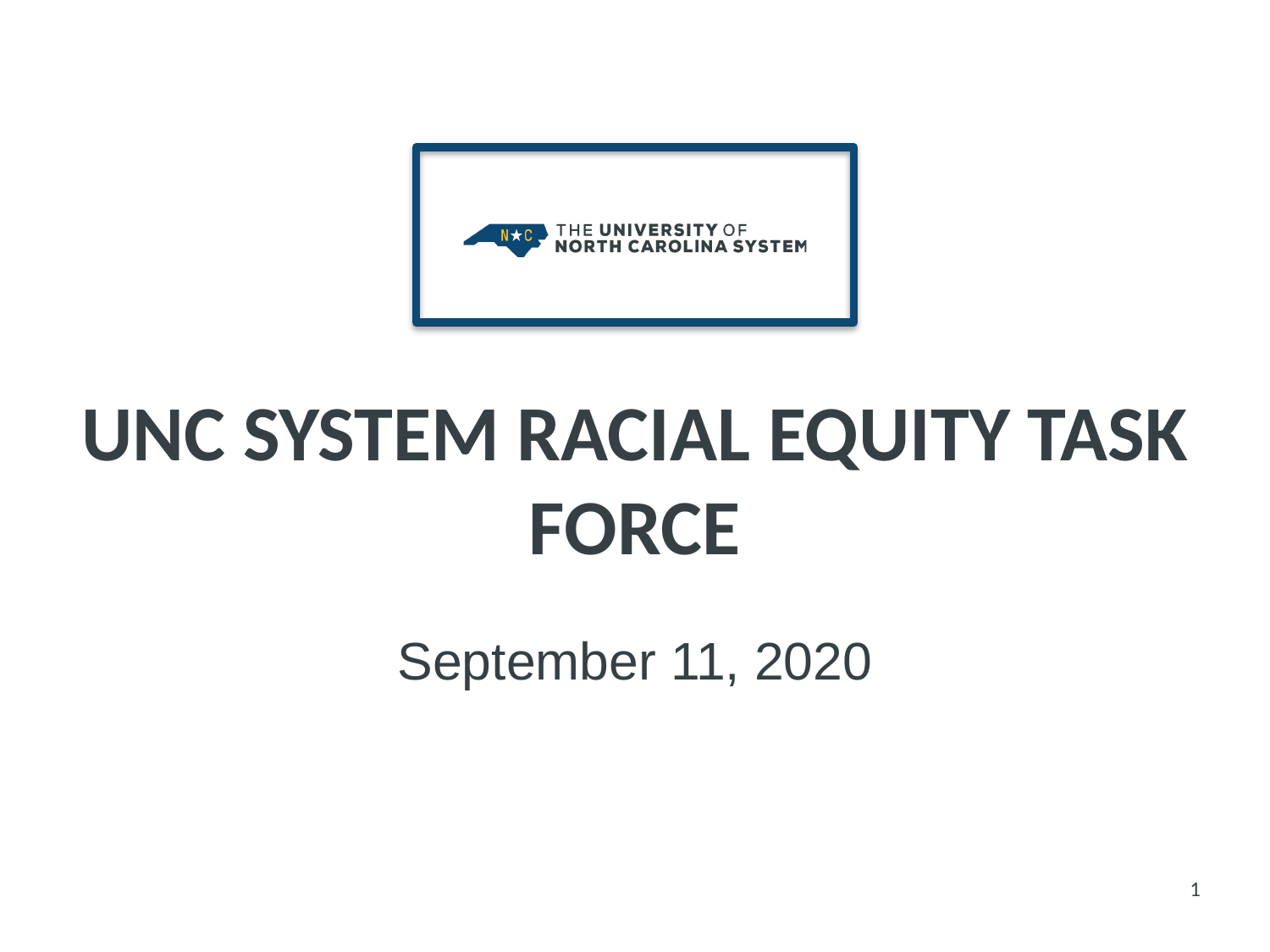

# UNC System racial equity task force
September 11, 2020
1